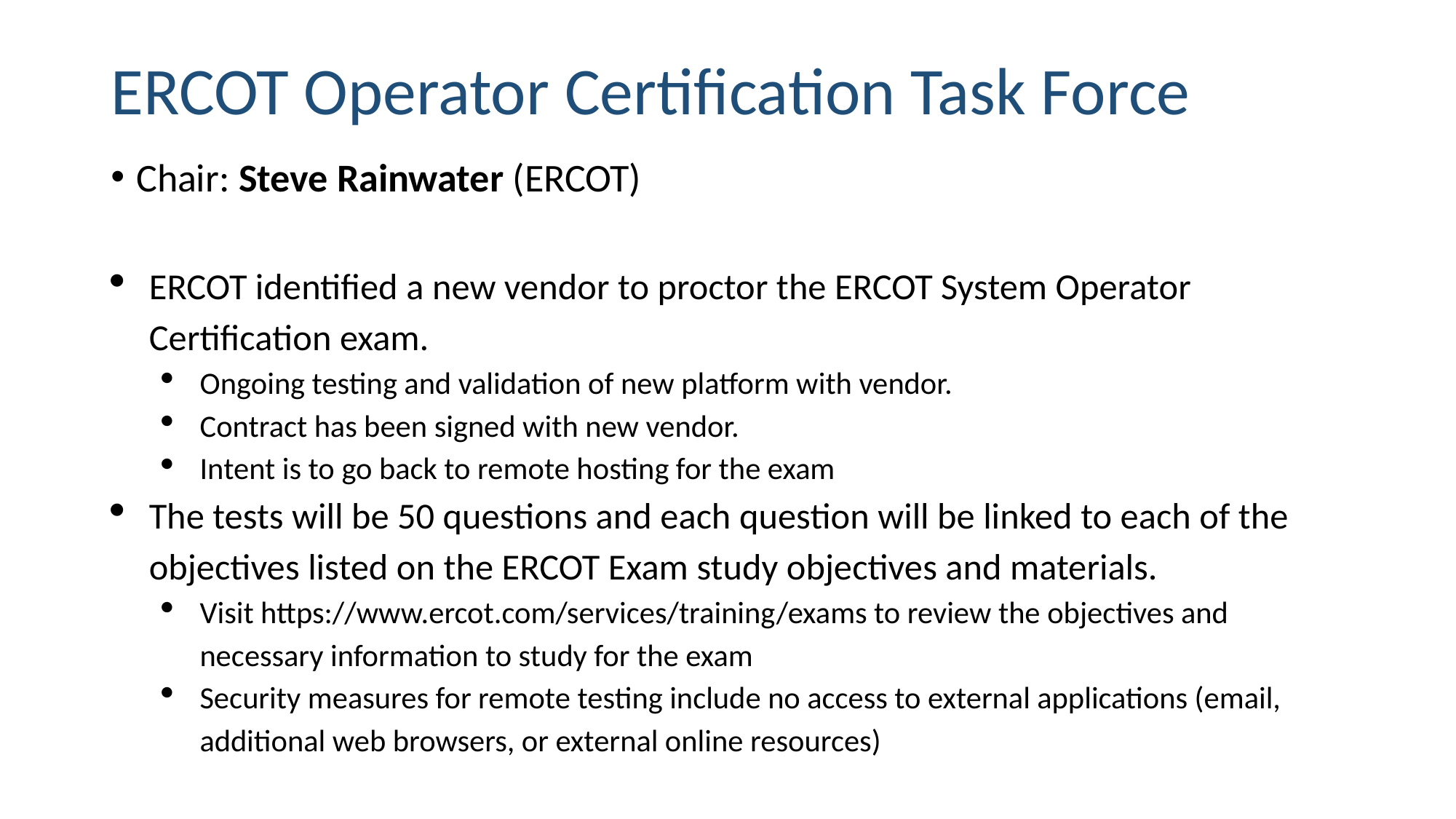

# ERCOT Operator Certification Task Force
Chair: Steve Rainwater (ERCOT)

ERCOT identified a new vendor to proctor the ERCOT System Operator Certification exam.
Ongoing testing and validation of new platform with vendor.
Contract has been signed with new vendor.
Intent is to go back to remote hosting for the exam
The tests will be 50 questions and each question will be linked to each of the objectives listed on the ERCOT Exam study objectives and materials.
Visit https://www.ercot.com/services/training/exams to review the objectives and necessary information to study for the exam
Security measures for remote testing include no access to external applications (email, additional web browsers, or external online resources)